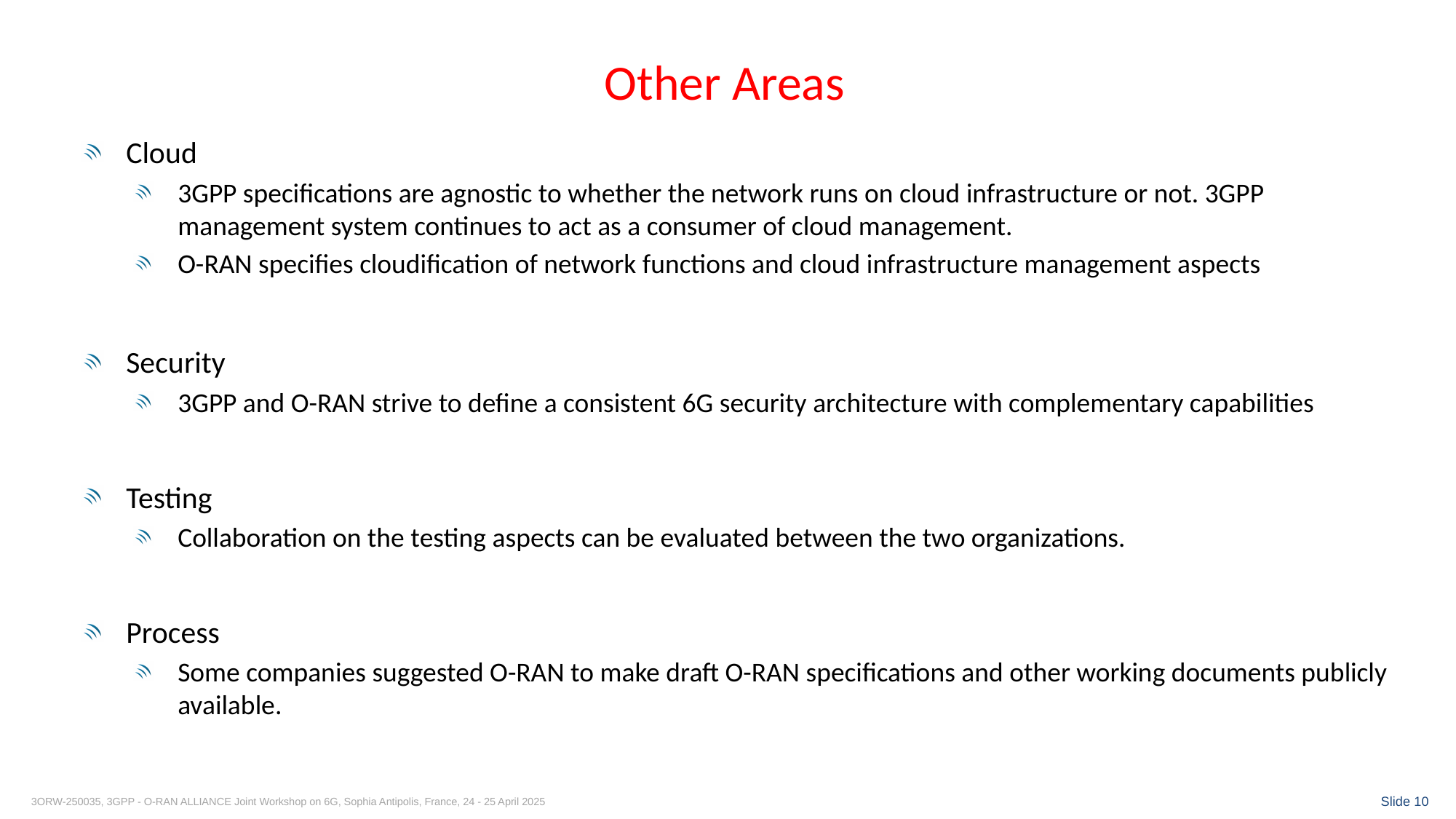

# Other Areas
Cloud
3GPP specifications are agnostic to whether the network runs on cloud infrastructure or not. 3GPP management system continues to act as a consumer of cloud management.
O-RAN specifies cloudification of network functions and cloud infrastructure management aspects

Security
3GPP and O-RAN strive to define a consistent 6G security architecture with complementary capabilities

Testing
Collaboration on the testing aspects can be evaluated between the two organizations.

Process
Some companies suggested O-RAN to make draft O-RAN specifications and other working documents publicly available.